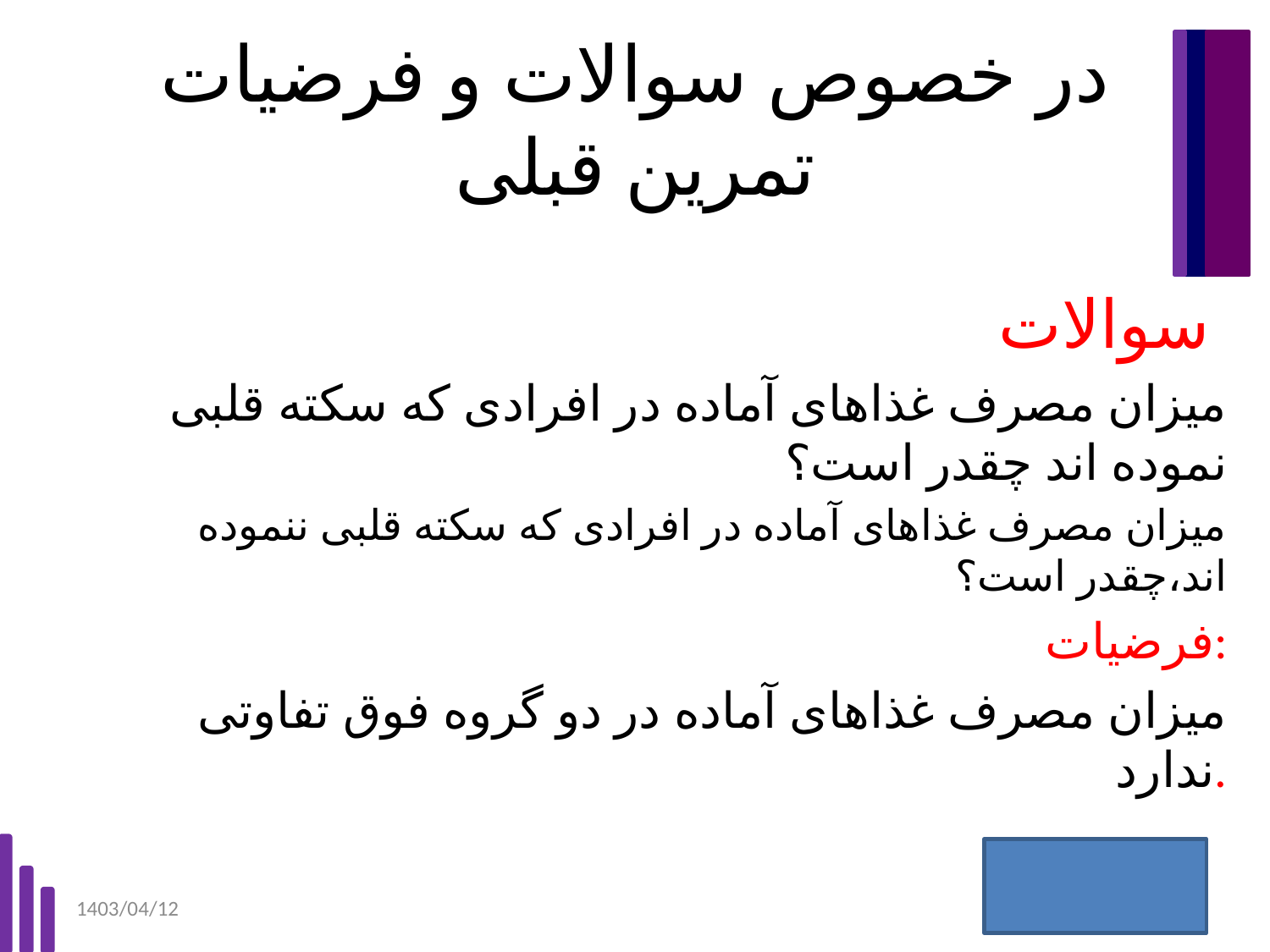

# در خصوص سوالات و فرضیات تمرین قبلی
سوالات
میزان مصرف غذاهای آماده در افرادی که سکته قلبی نموده اند چقدر است؟
میزان مصرف غذاهای آماده در افرادی که سکته قلبی ننموده اند،چقدر است؟
فرضیات:
میزان مصرف غذاهای آماده در دو گروه فوق تفاوتی ندارد.

1403/04/12